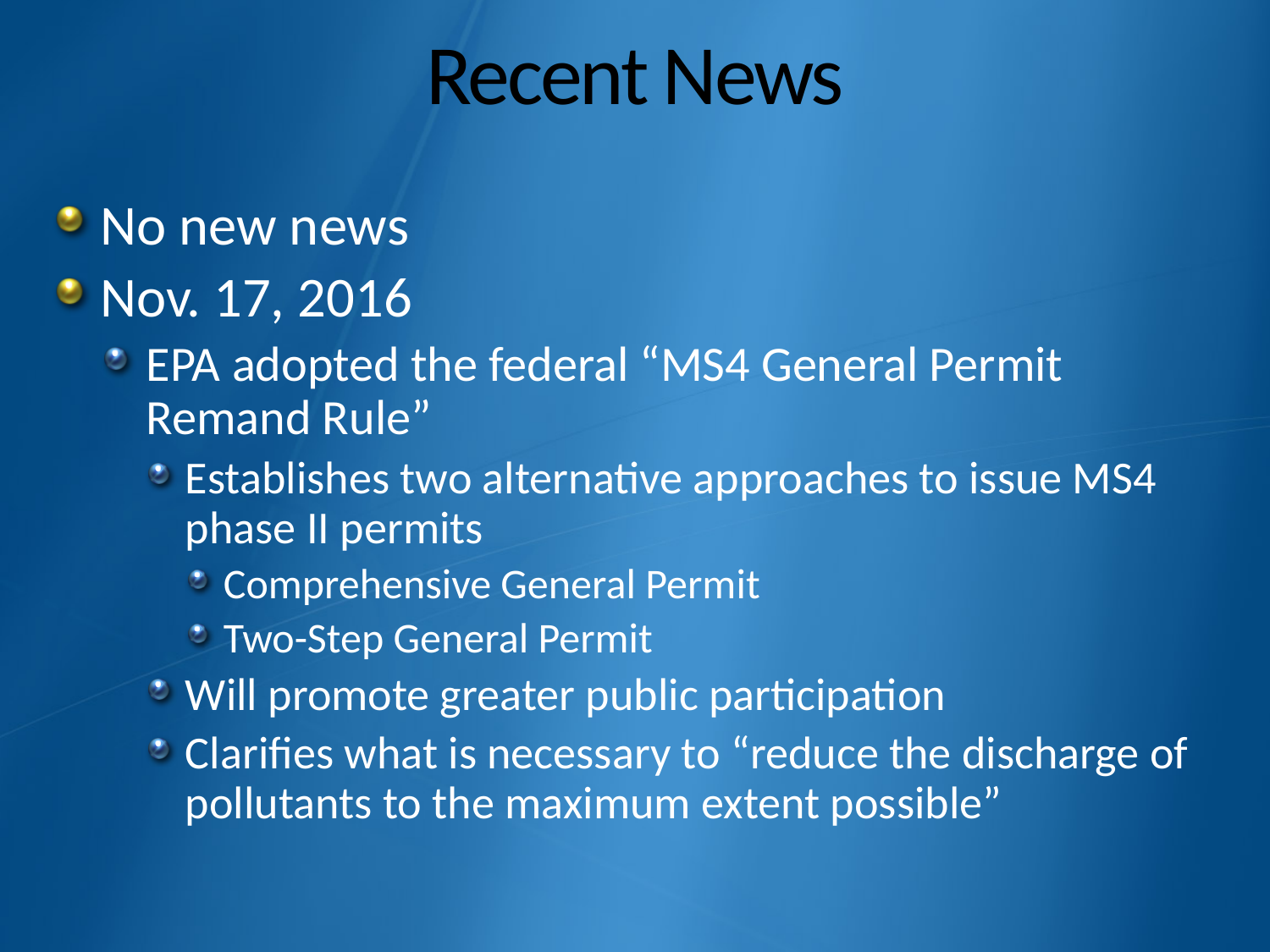

# Recent News
No new news
Nov. 17, 2016
EPA adopted the federal “MS4 General Permit Remand Rule”
Establishes two alternative approaches to issue MS4 phase II permits
Comprehensive General Permit
Two-Step General Permit
Will promote greater public participation
Clarifies what is necessary to “reduce the discharge of pollutants to the maximum extent possible”